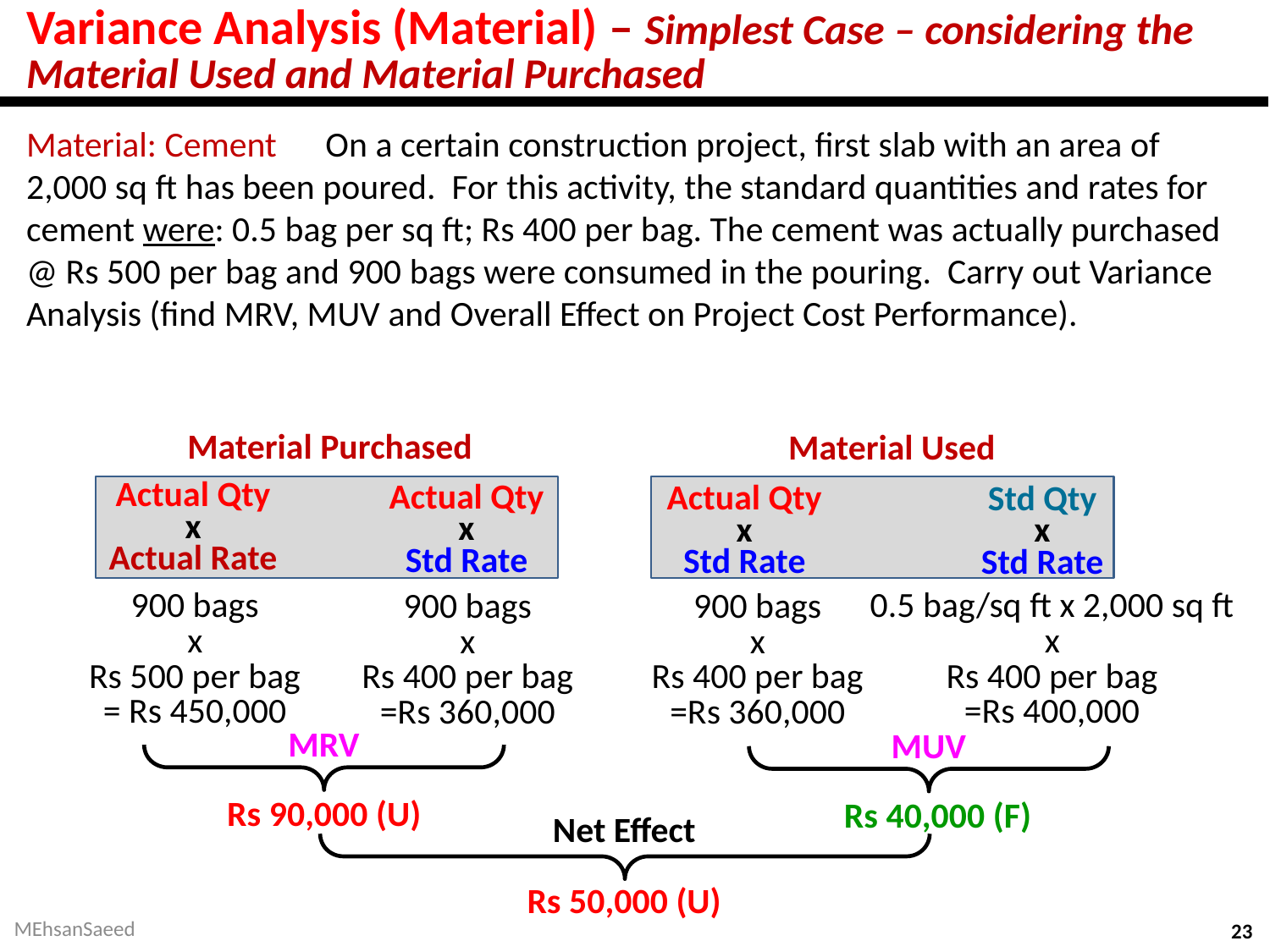

# Variance Analysis (Material) – Simplest Case – considering the Material Used and Material Purchased
Material: Cement      On a certain construction project, first slab with an area of 2,000 sq ft has been poured.  For this activity, the standard quantities and rates for cement were: 0.5 bag per sq ft; Rs 400 per bag. The cement was actually purchased @ Rs 500 per bag and 900 bags were consumed in the pouring.  Carry out Variance Analysis (find MRV, MUV and Overall Effect on Project Cost Performance).
Material Purchased

Actual Qty
x
Actual Rate
Actual Qty
x
Std Rate
Material Used

Actual Qty
x
Std Rate
Std Qty
x
Std Rate
900 bags
x
Rs 500 per bag
= Rs 450,000
0.5 bag/sq ft x 2,000 sq ft
x
Rs 400 per bag
=Rs 400,000
900 bags
x
Rs 400 per bag
=Rs 360,000
900 bags
x
Rs 400 per bag
=Rs 360,000

MRV
Rs 90,000 (U)

MUV
Rs 40,000 (F)

Net Effect
Rs 50,000 (U)
MEhsanSaeed
23